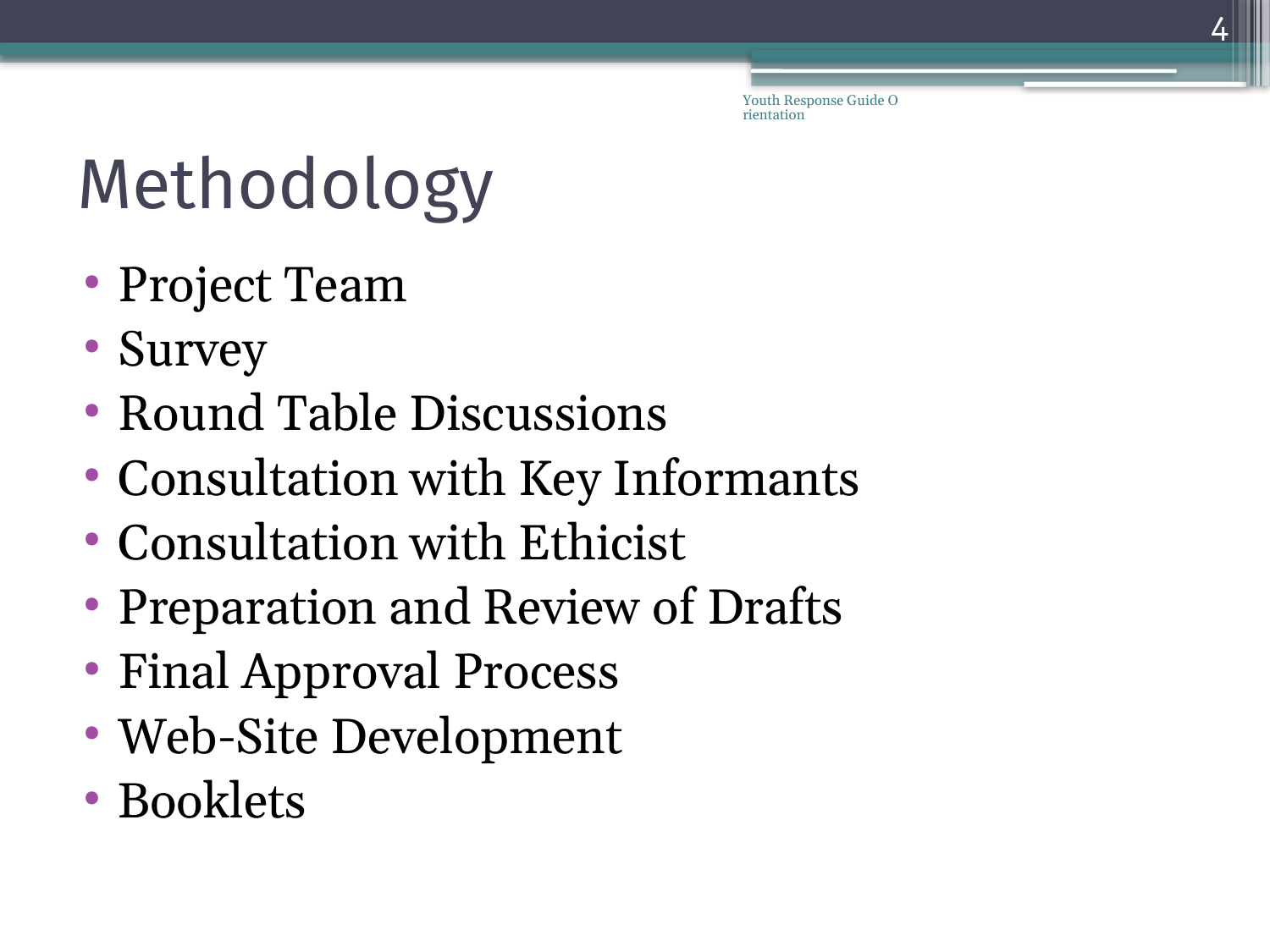

4
Youth Response Guide Orientation
# Methodology
Project Team
Survey
Round Table Discussions
Consultation with Key Informants
Consultation with Ethicist
Preparation and Review of Drafts
Final Approval Process
Web-Site Development
Booklets